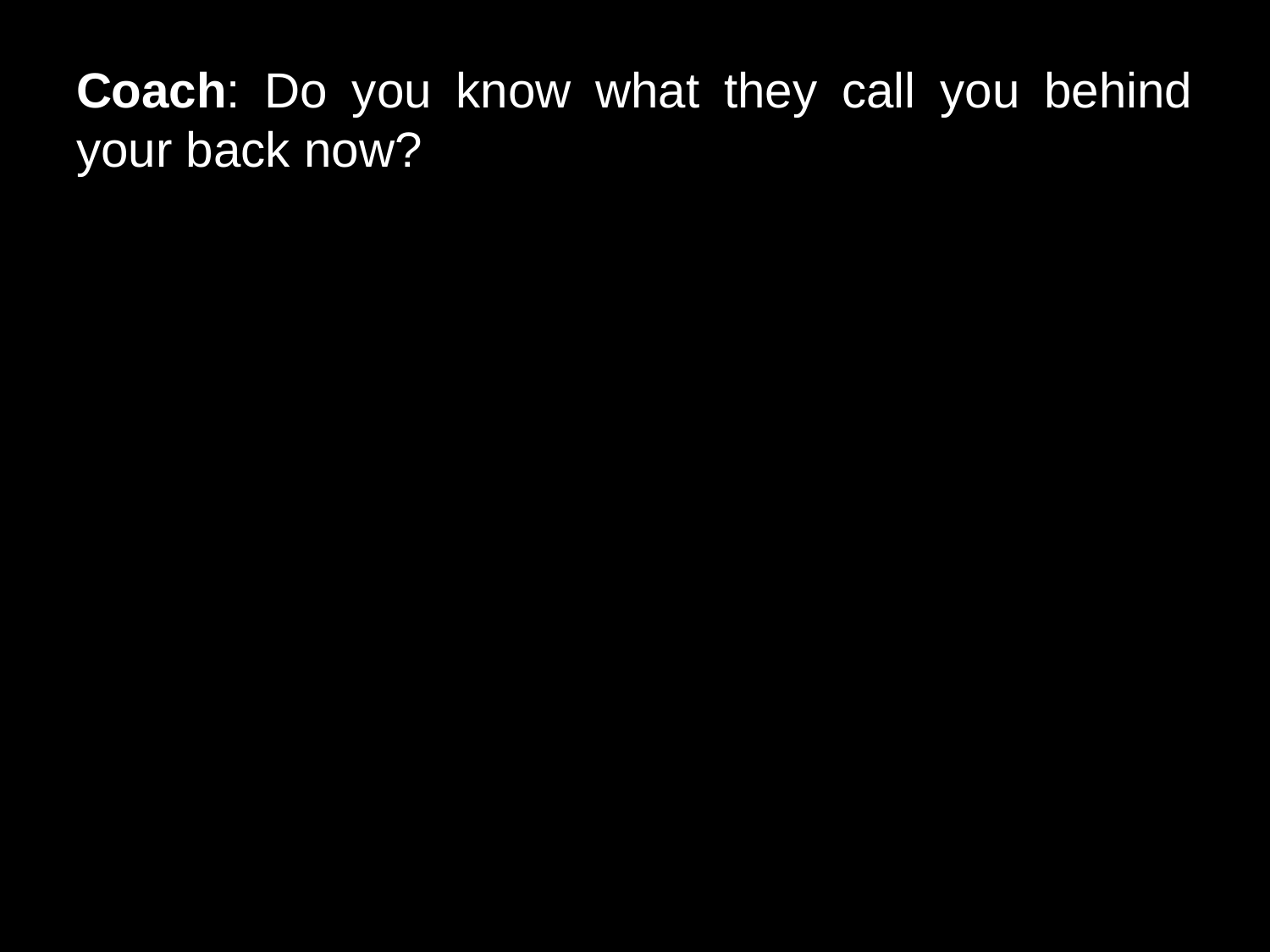

# Coach: Do you know what they call you behind your back now?